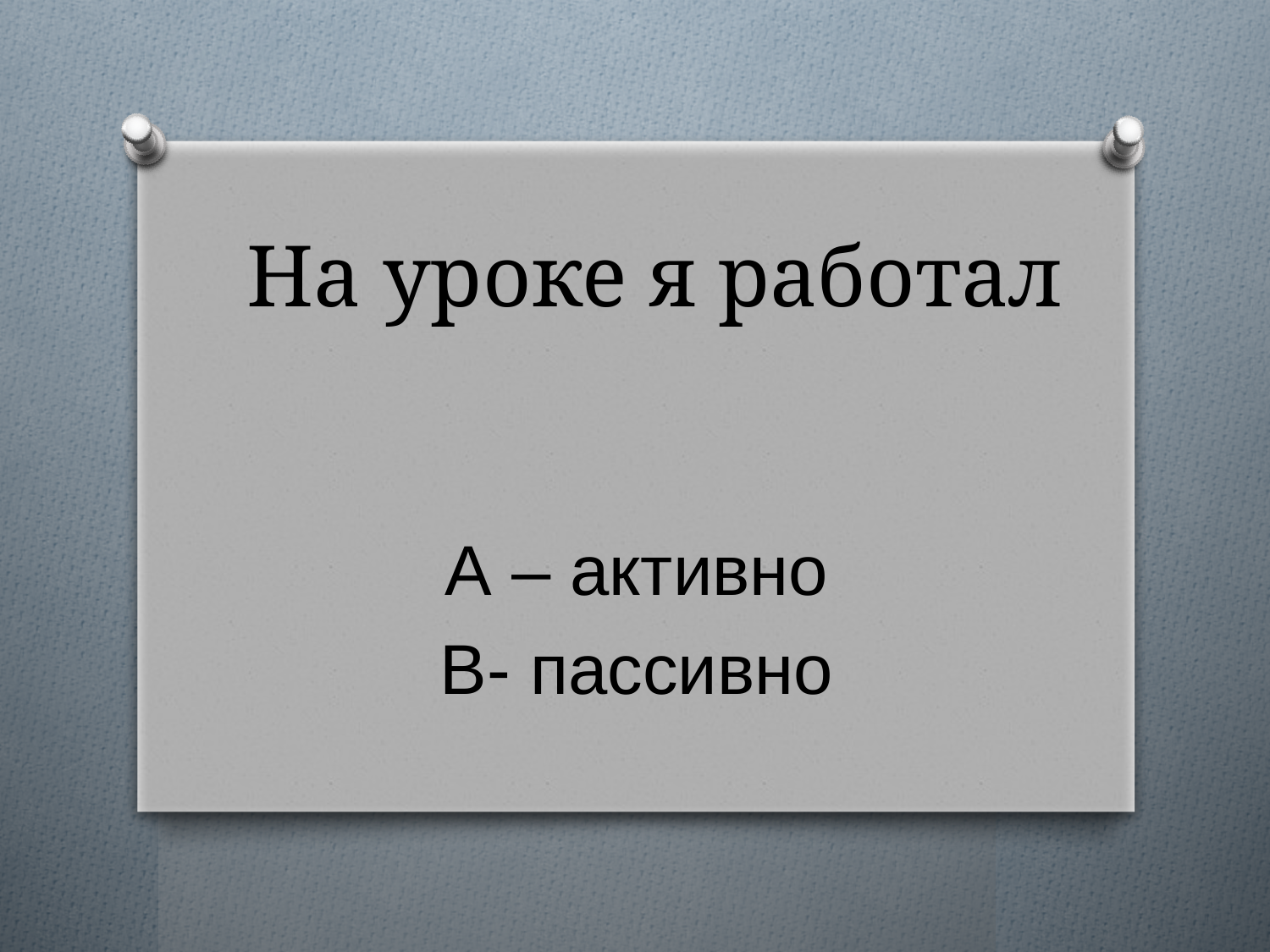

# На уроке я работал
А – активно
В- пассивно